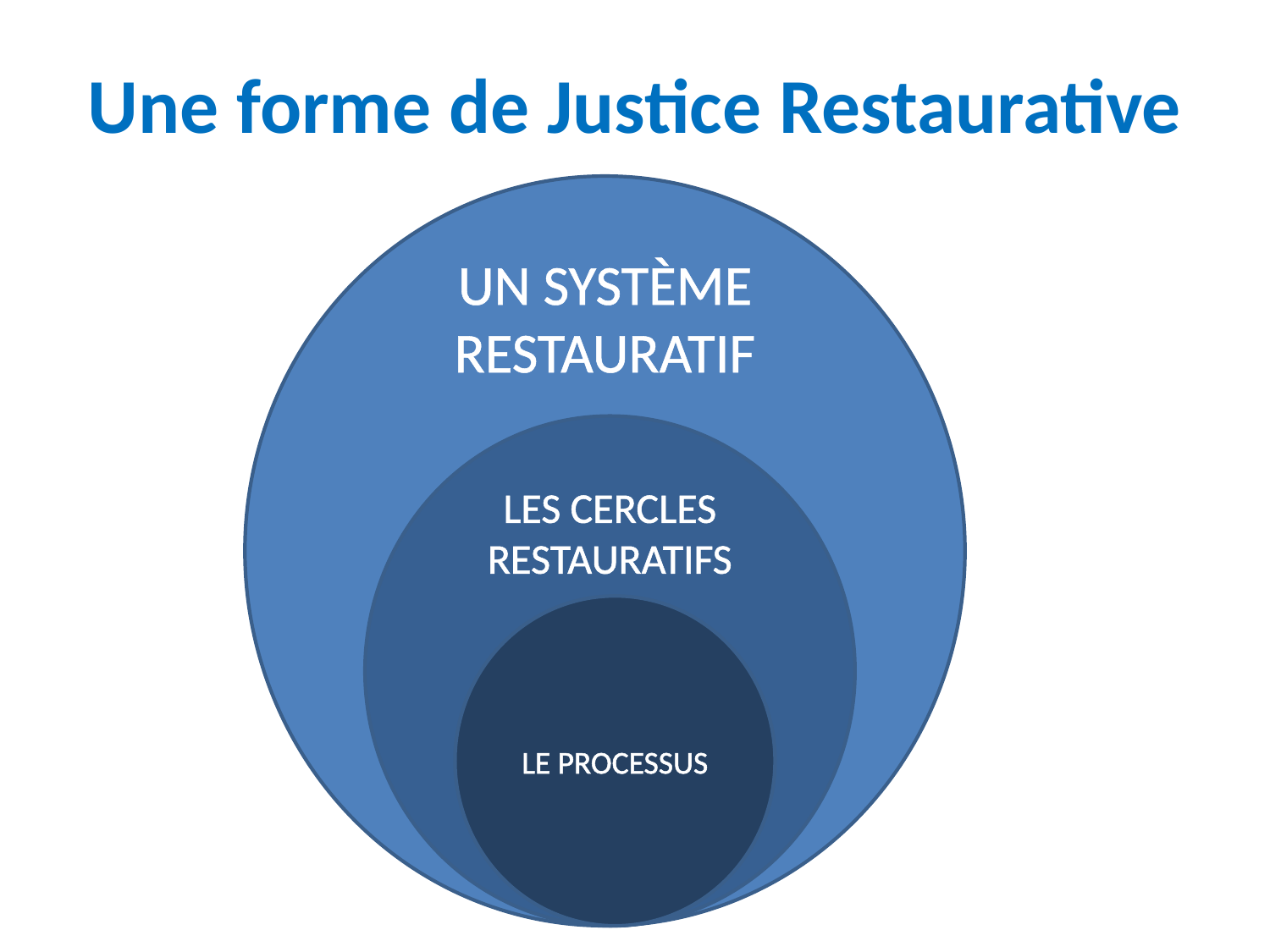

# Une forme de Justice Restaurative
UN SYSTÈME RESTAURATIF

LES CERCLES RESTAURATIFS

LE PROCESSUS